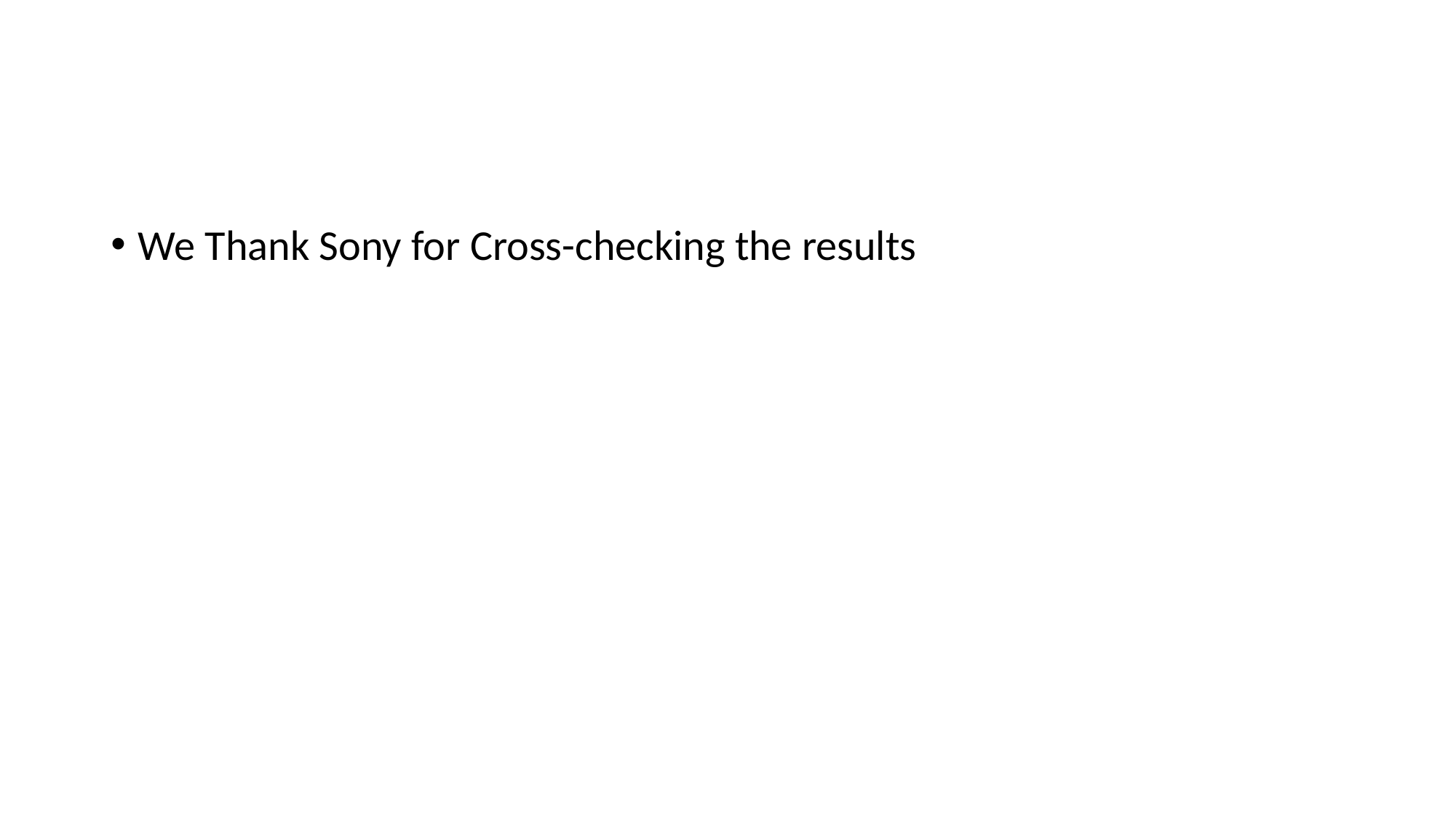

#
We Thank Sony for Cross-checking the results